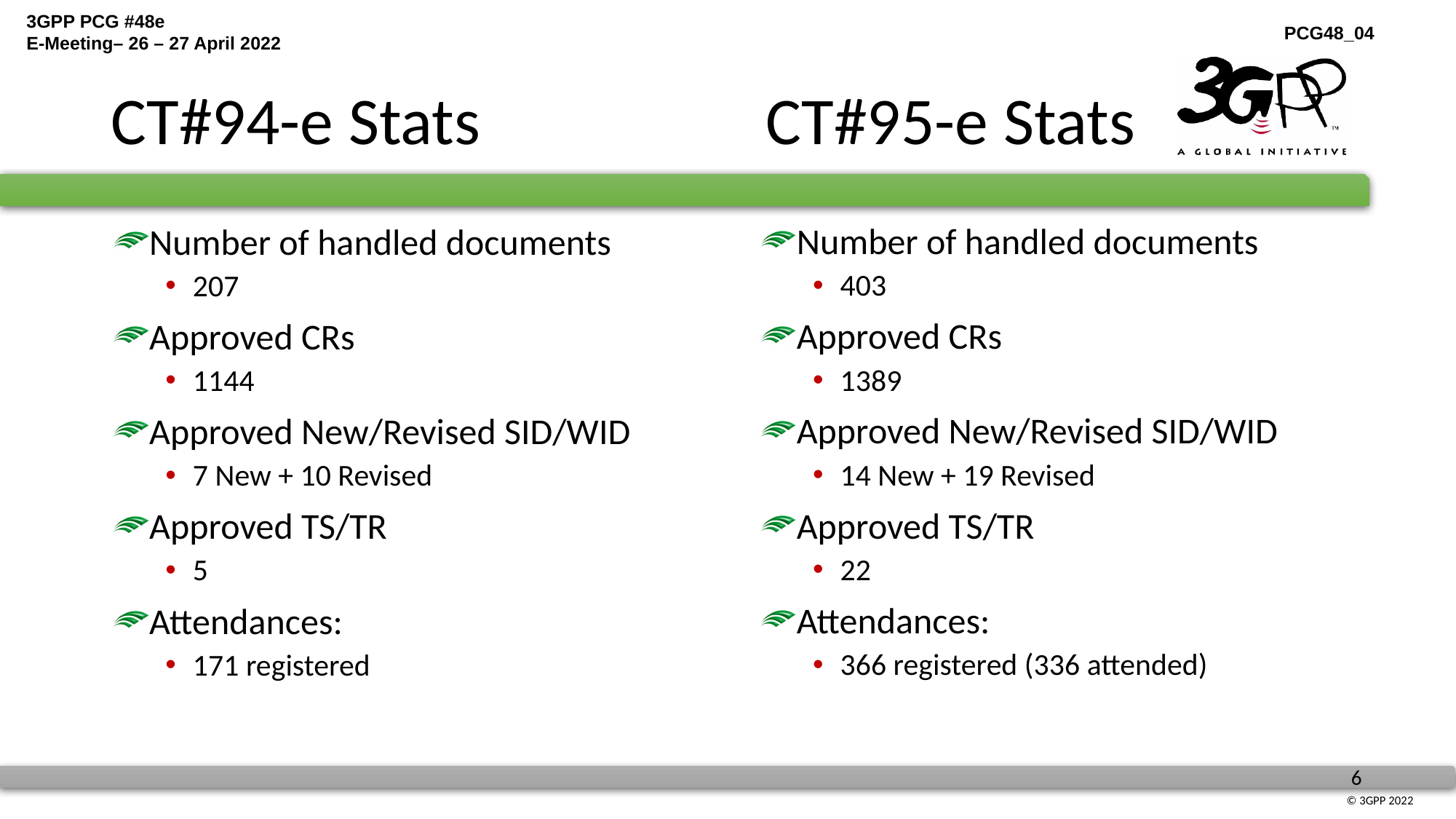

# CT#94-e Stats			CT#95-e Stats
Number of handled documents
403
Approved CRs
1389
Approved New/Revised SID/WID
14 New + 19 Revised
Approved TS/TR
22
Attendances:
366 registered (336 attended)

Number of handled documents
207
Approved CRs
1144
Approved New/Revised SID/WID
7 New + 10 Revised
Approved TS/TR
5
Attendances:
171 registered